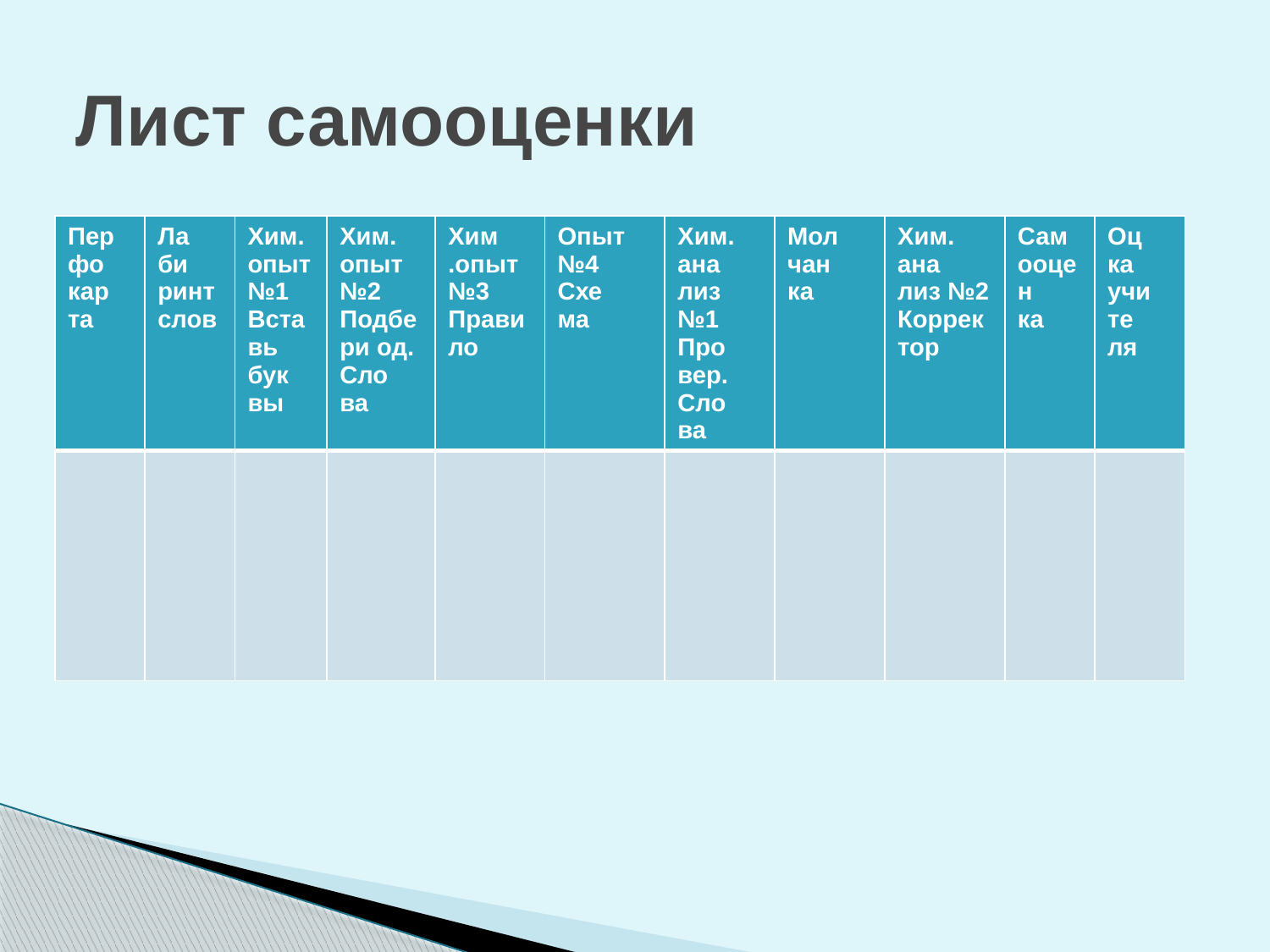

# Лист самооценки
| Перфо кар та | Ла би ринт слов | Хим. опыт №1 Вста вь бук вы | Хим. опыт №2 Подбери од. Сло ва | Хим .опыт №3 Прави ло | Опыт №4 Схе ма | Хим. ана лиз №1 Про вер. Сло ва | Мол чан ка | Хим. ана лиз №2 Коррек тор | Самооцен ка | Оц ка учи те ля |
| --- | --- | --- | --- | --- | --- | --- | --- | --- | --- | --- |
|  |  |  |  |  |  |  |  |  |  |  |